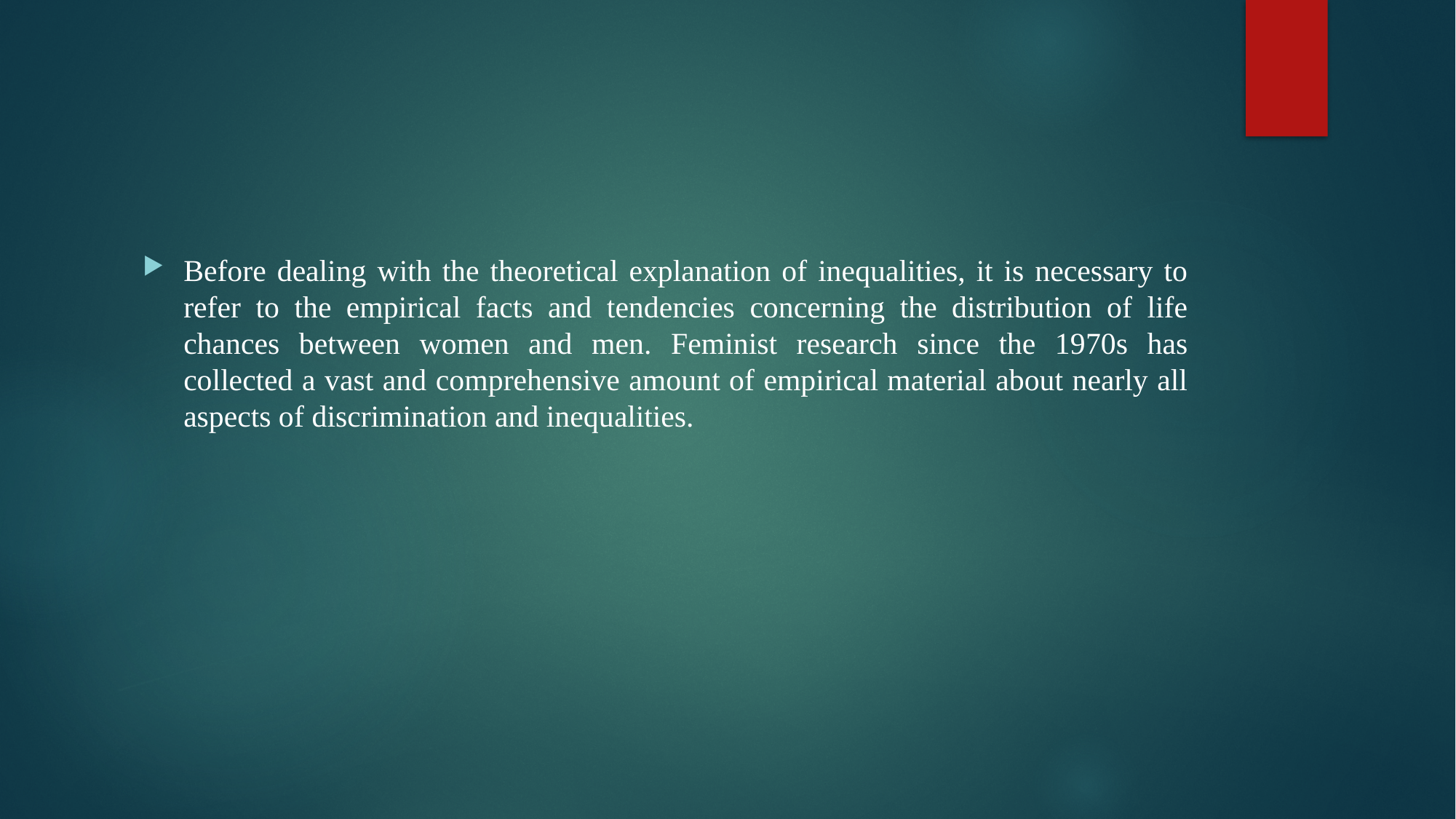

Before dealing with the theoretical explanation of inequalities, it is necessary to refer to the empirical facts and tendencies concerning the distribution of life chances between women and men. Feminist research since the 1970s has collected a vast and comprehensive amount of empirical material about nearly all aspects of discrimination and inequalities.